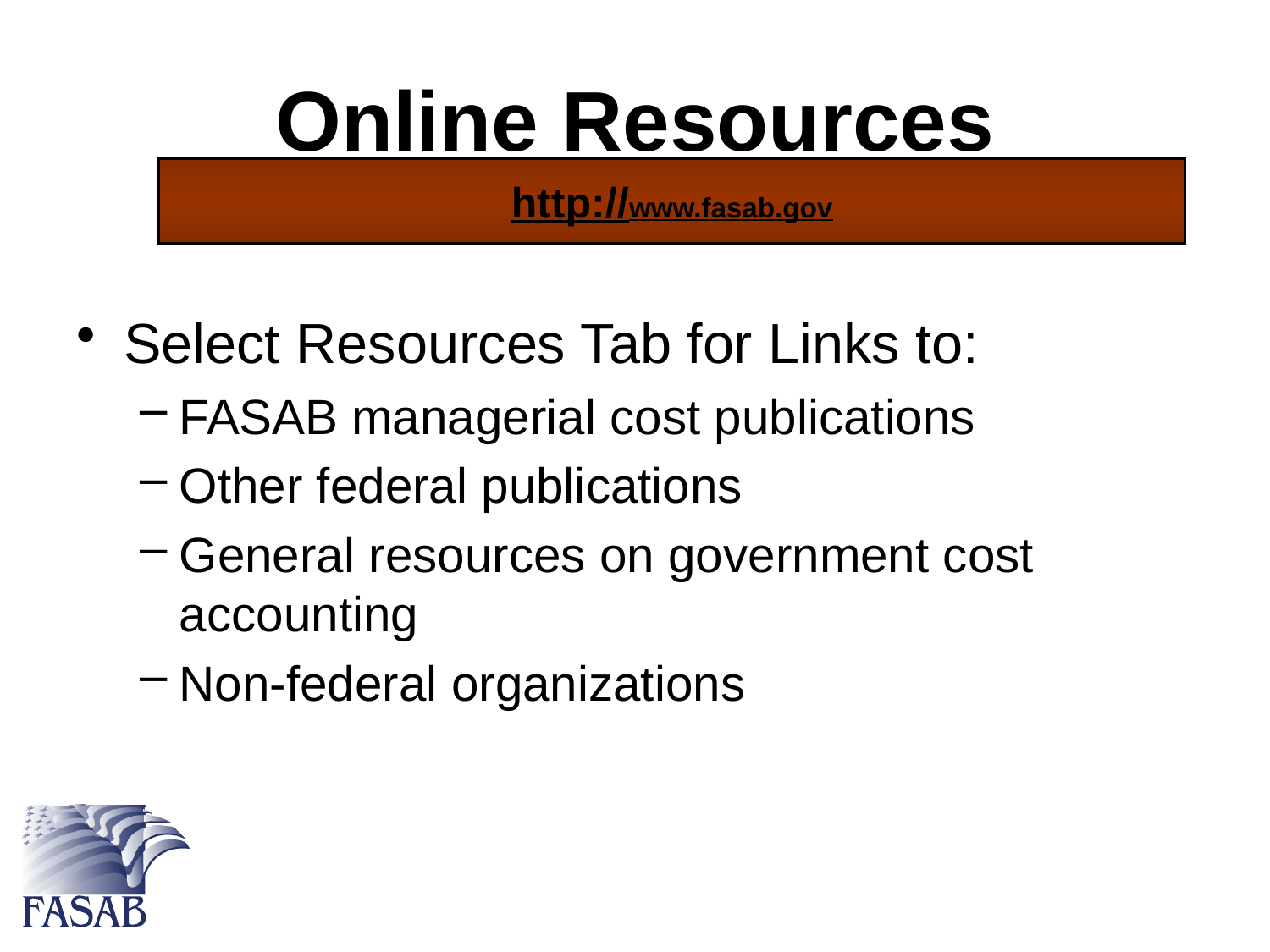

# Online Resources
http://www.fasab.gov

Select Resources Tab for Links to:
FASAB managerial cost publications
Other federal publications
General resources on government cost accounting
Non-federal organizations